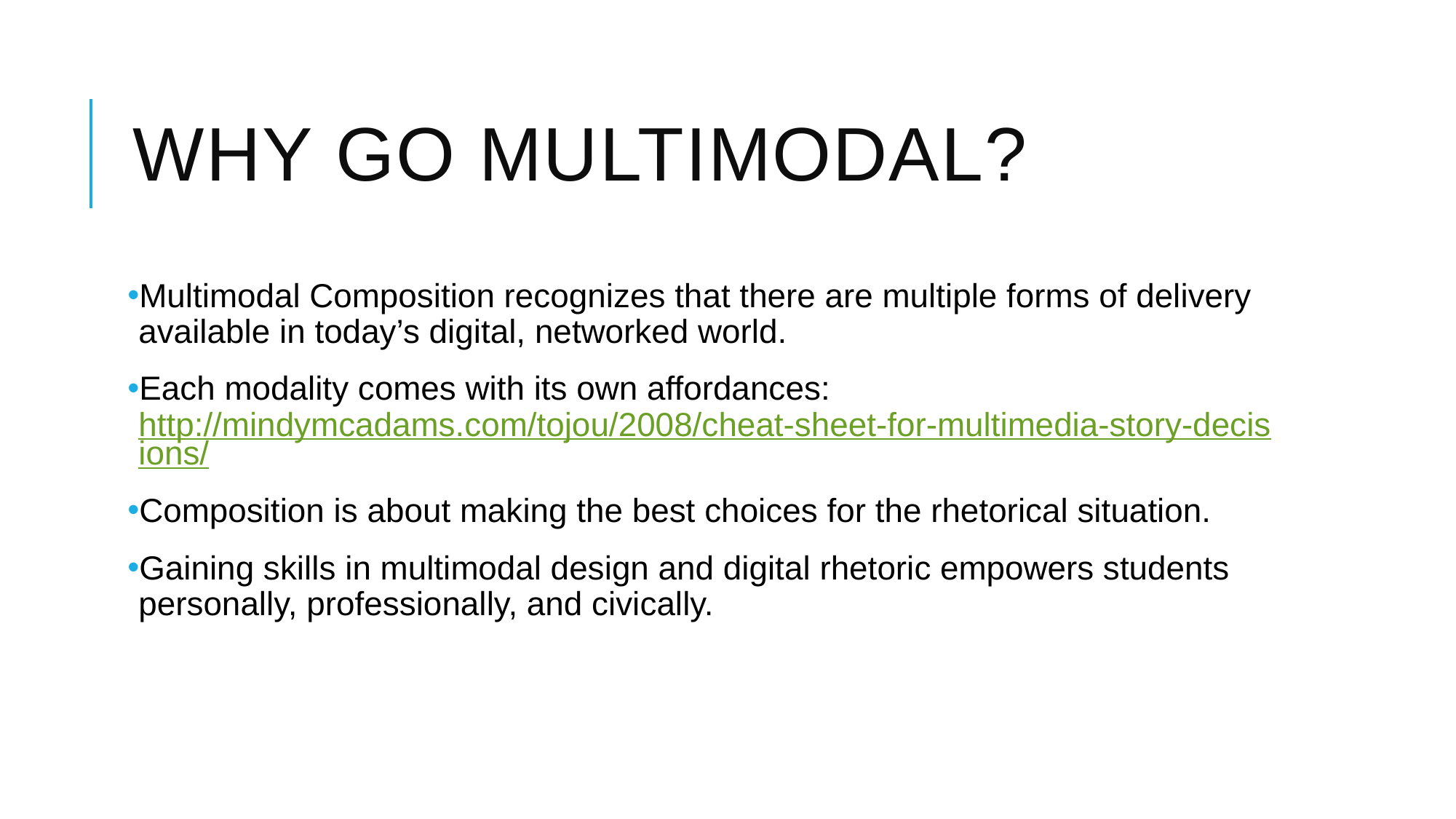

# Why Go Multimodal?
Multimodal Composition recognizes that there are multiple forms of delivery available in today’s digital, networked world.
Each modality comes with its own affordances: http://mindymcadams.com/tojou/2008/cheat-sheet-for-multimedia-story-decisions/
Composition is about making the best choices for the rhetorical situation.
Gaining skills in multimodal design and digital rhetoric empowers students personally, professionally, and civically.